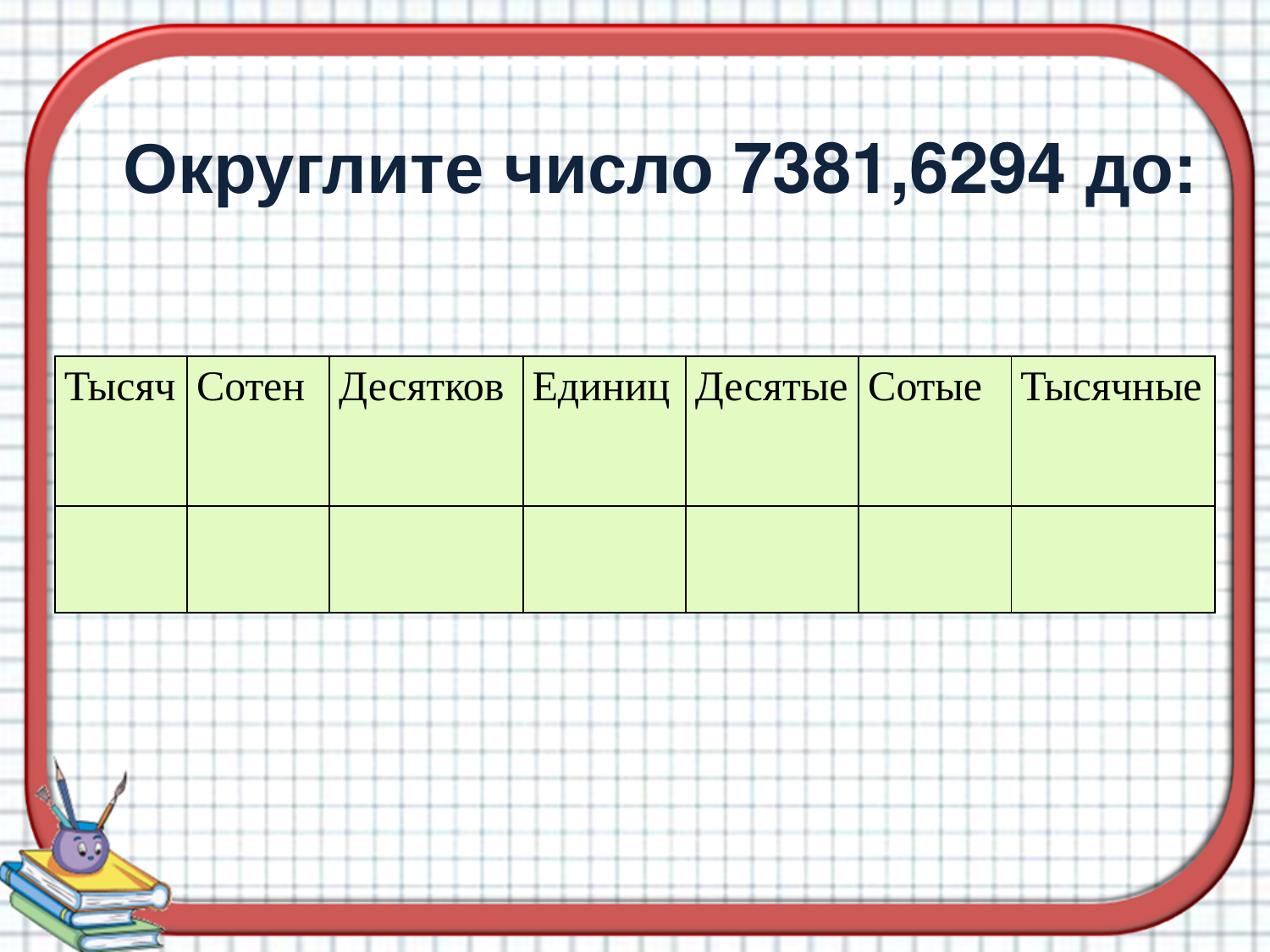

Округлите число 7381,6294 до:
| Тысяч | Сотен | Десятков | Единиц | Десятые | Сотые | Тысячные |
| --- | --- | --- | --- | --- | --- | --- |
|  |  |  |  |  |  |  |